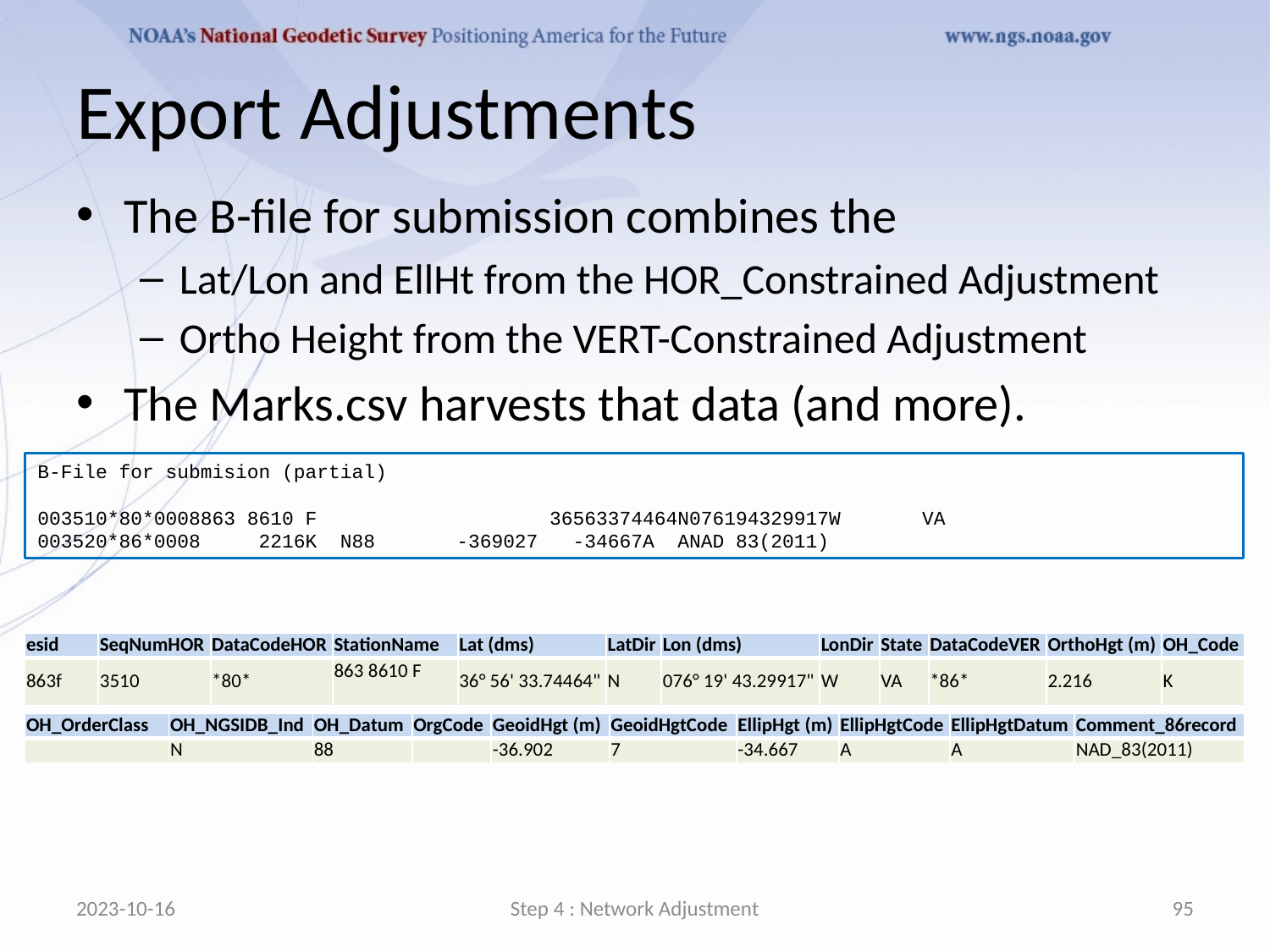

# Export Adjustments
The B-file for submission combines the
Lat/Lon and EllHt from the HOR_Constrained Adjustment
Ortho Height from the VERT-Constrained Adjustment
The Marks.csv harvests that data (and more).
B-File for submision (partial)

003510*80*0008863 8610 F                    36563374464N076194329917W       VA
003520*86*0008     2216K  N88       -369027   -34667A  ANAD 83(2011)
| esid | SeqNumHOR | DataCodeHOR | StationName | Lat (dms) | LatDir | Lon (dms) | LonDir | State | DataCodeVER | OrthoHgt (m) | OH\_Code |
| --- | --- | --- | --- | --- | --- | --- | --- | --- | --- | --- | --- |
| 863f | 3510 | \*80\* | 863 8610 F | 36° 56' 33.74464" | N | 076° 19' 43.29917" | W | VA | \*86\* | 2.216 | K |
| OH\_OrderClass | OH\_NGSIDB\_Ind | OH\_Datum | OrgCode | GeoidHgt (m) | GeoidHgtCode | EllipHgt (m) | EllipHgtCode | EllipHgtDatum | Comment\_86record |
| --- | --- | --- | --- | --- | --- | --- | --- | --- | --- |
|  | N | 88 |  | -36.902 | 7 | -34.667 | A | A | NAD\_83(2011) |
2023-10-16
Step 4 : Network Adjustment
95